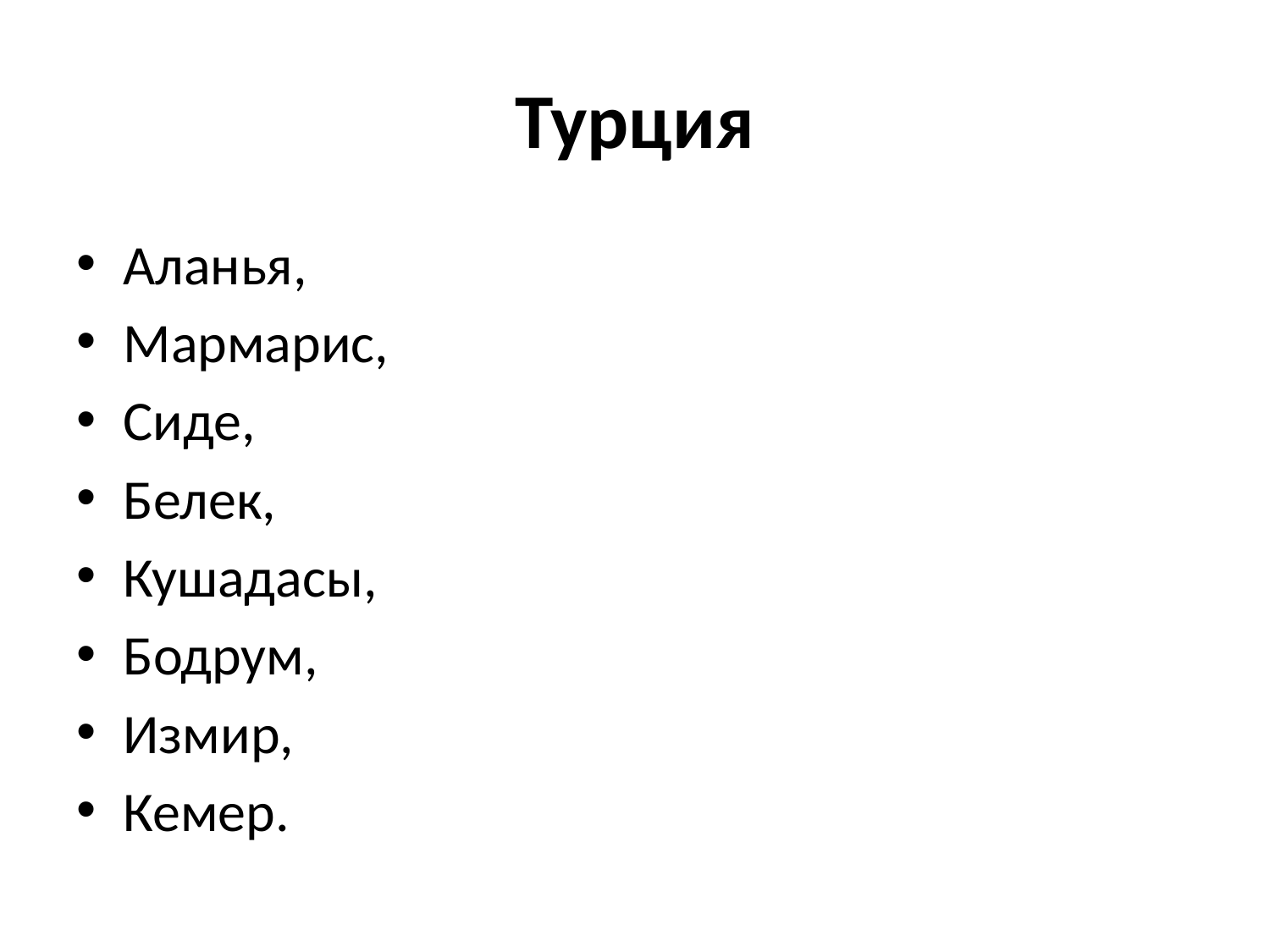

# Турция
Аланья,
Мармарис,
Сиде,
Белек,
Кушадасы,
Бодрум,
Измир,
Кемер.